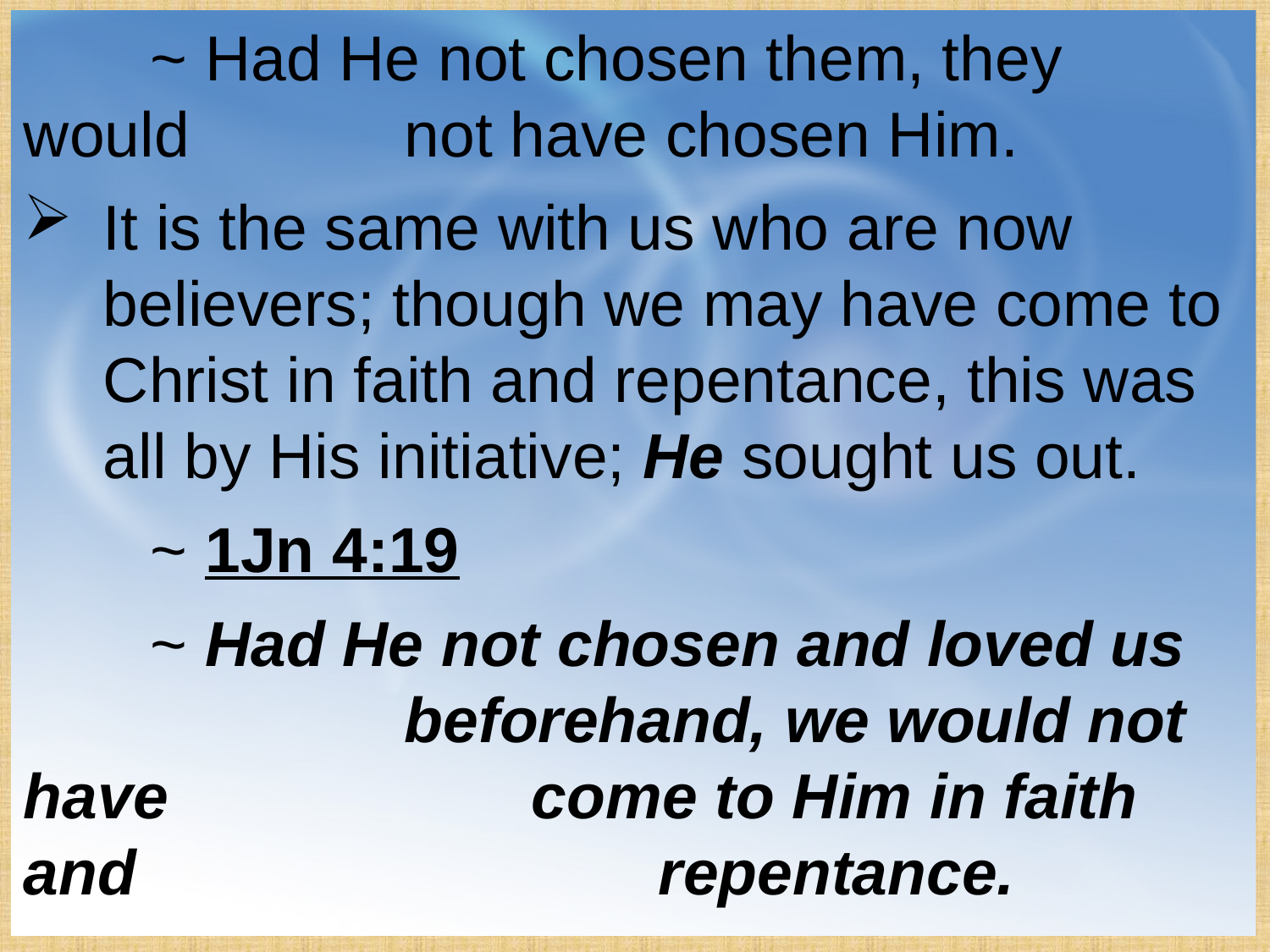

~ Had He not chosen them, they would 		not have chosen Him.
It is the same with us who are now believers; though we may have come to Christ in faith and repentance, this was all by His initiative; He sought us out.
	~ 1Jn 4:19
	~ Had He not chosen and loved us 			beforehand, we would not have 			come to Him in faith and 				repentance.